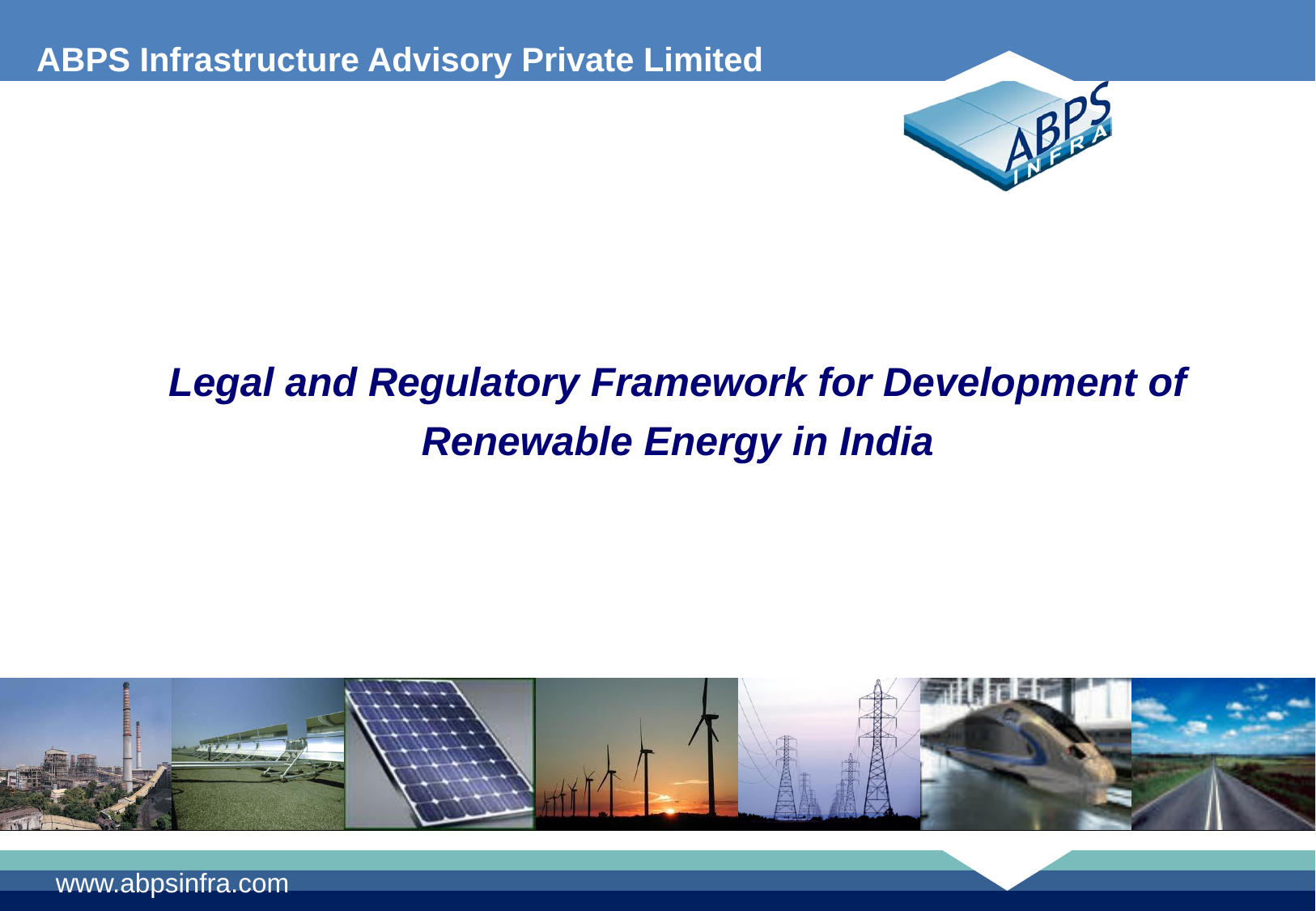

Legal and Regulatory Framework for Development of Renewable Energy in India